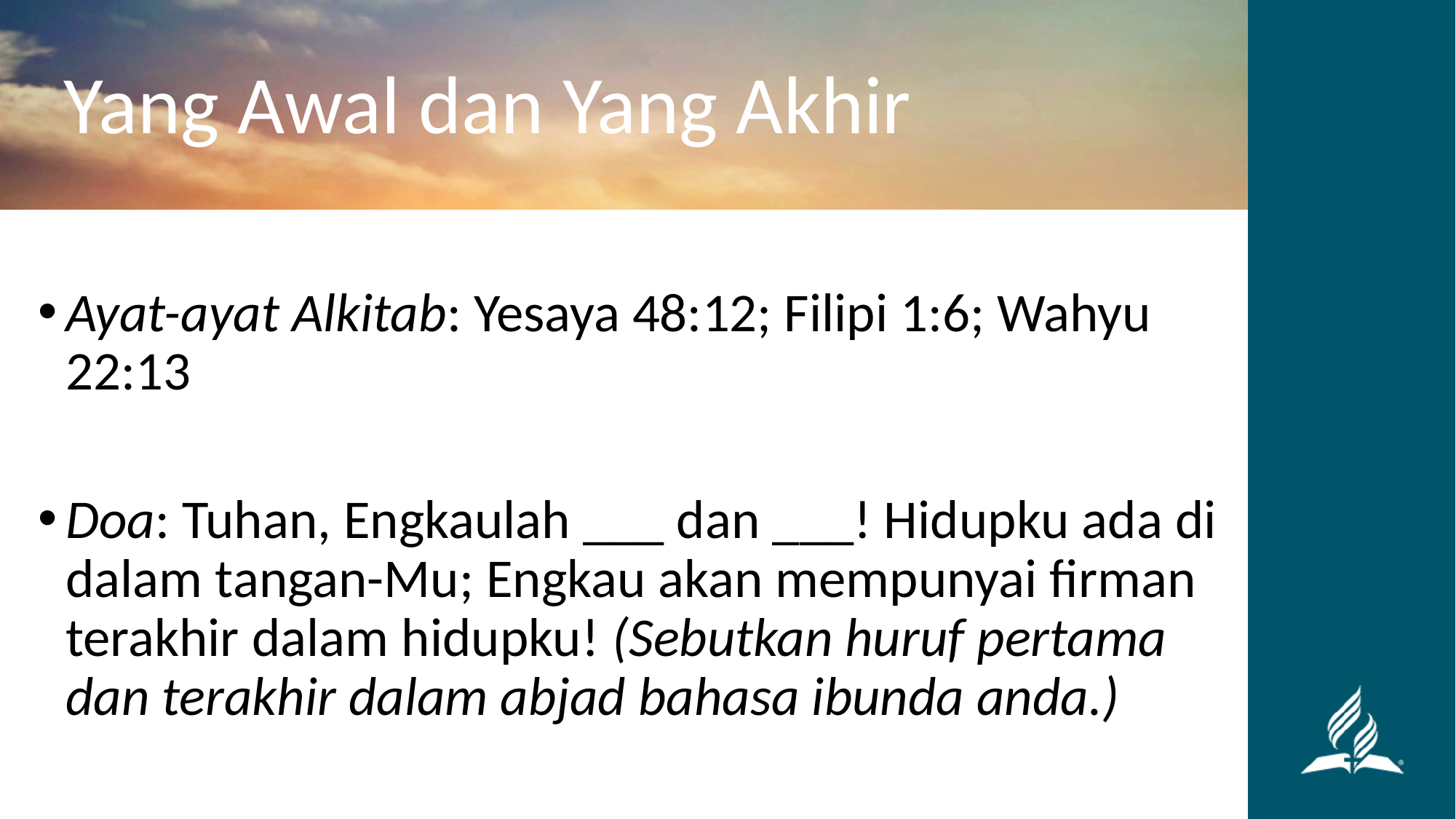

Yang Awal dan Yang Akhir

Ayat-ayat Alkitab: Yesaya 48:12; Filipi 1:6; Wahyu 22:13

Doa: Tuhan, Engkaulah ___ dan ___! Hidupku ada di dalam tangan-Mu; Engkau akan mempunyai firman terakhir dalam hidupku! (Sebutkan huruf pertama dan terakhir dalam abjad bahasa ibunda anda.)